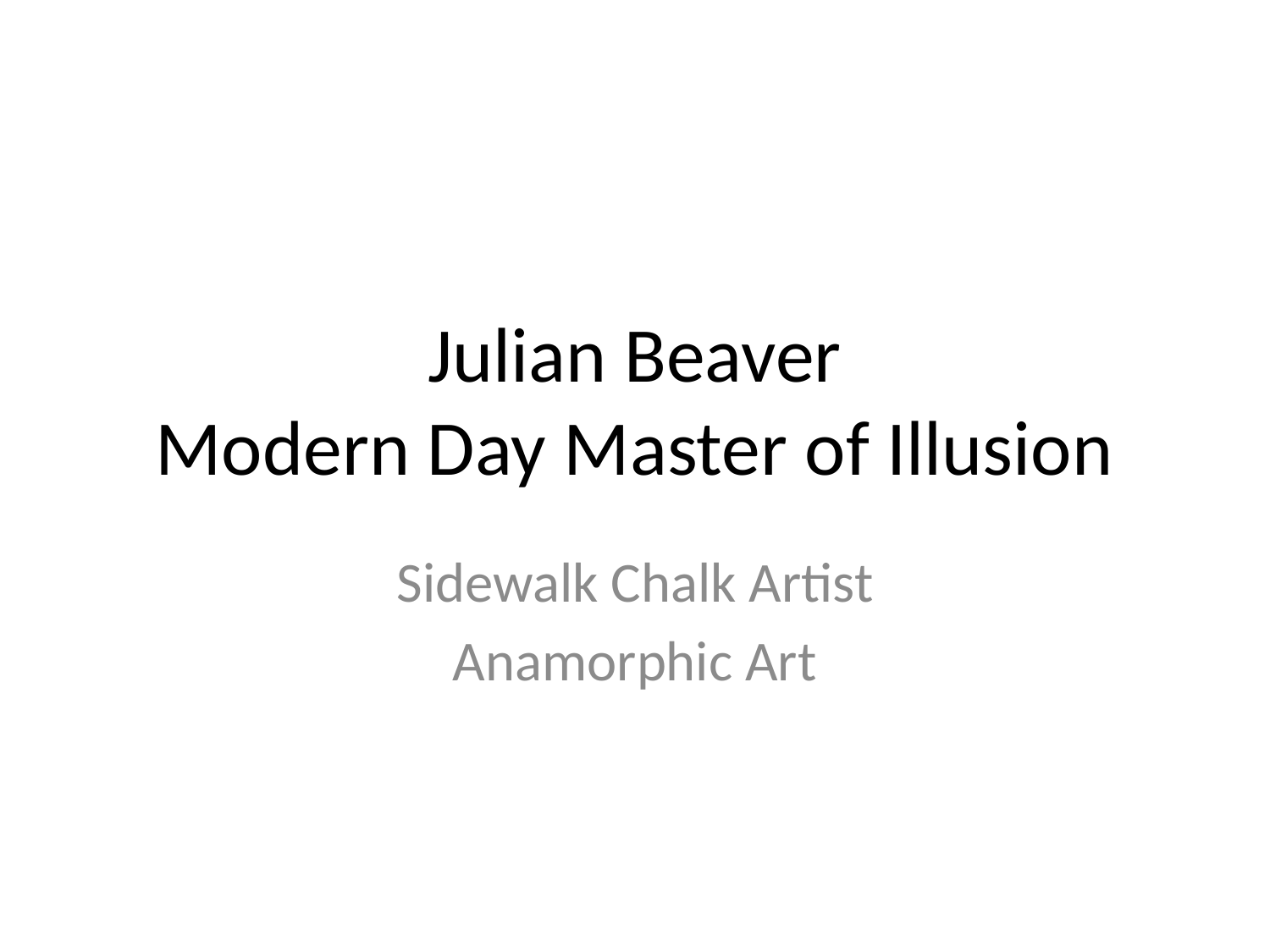

# Julian Beaver Modern Day Master of Illusion
Sidewalk Chalk Artist
Anamorphic Art